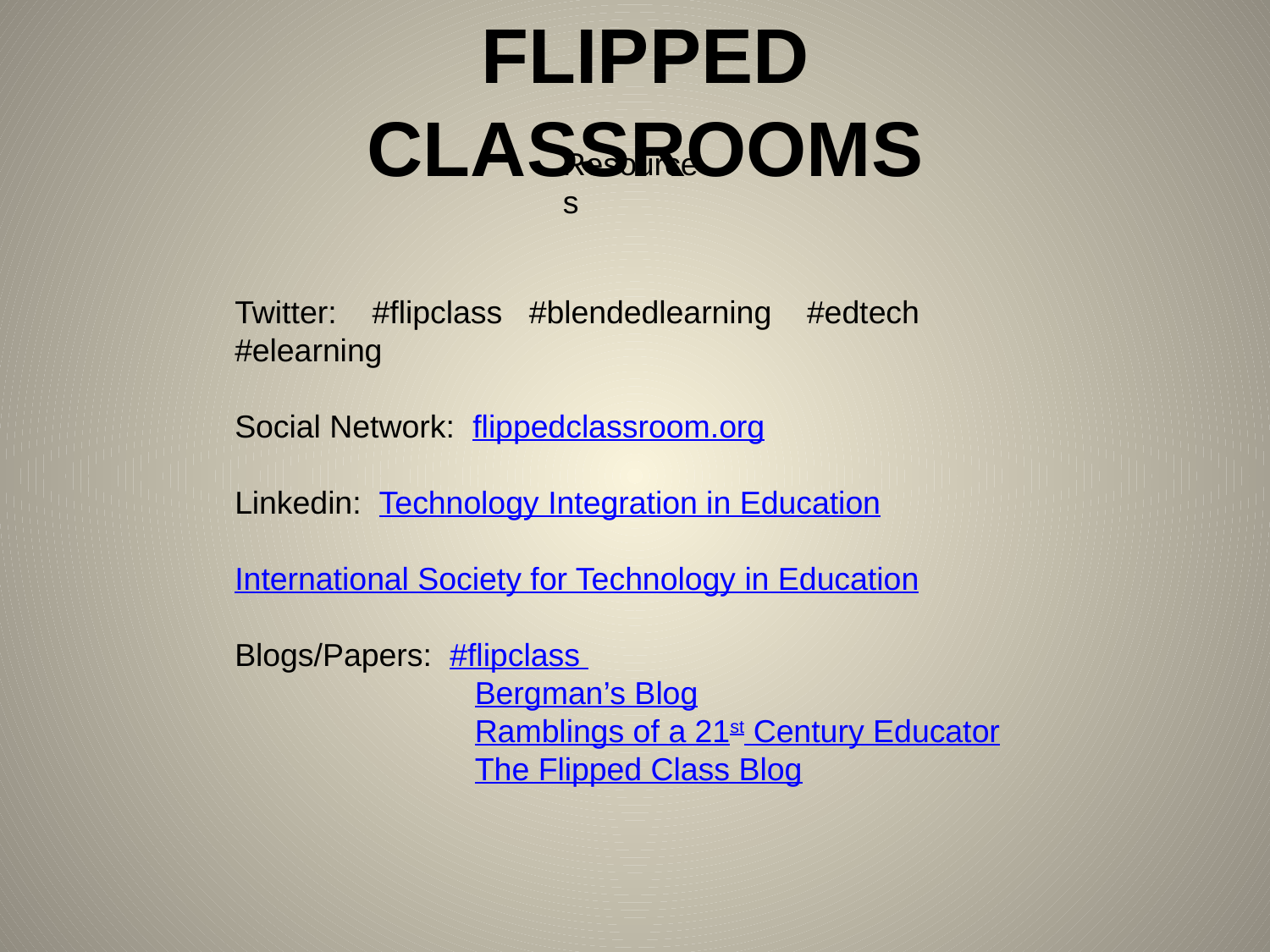

# Flipped Classrooms
Resources
Twitter:    #flipclass   #blendedlearning    #edtech    #elearning

Social Network:  flippedclassroom.org

Linkedin:  Technology Integration in Education
                    International Society for Technology in Education

Blogs/Papers:  #flipclass
                           Bergman’s Blog
                           Ramblings of a 21st Century Educator
                           The Flipped Class Blog